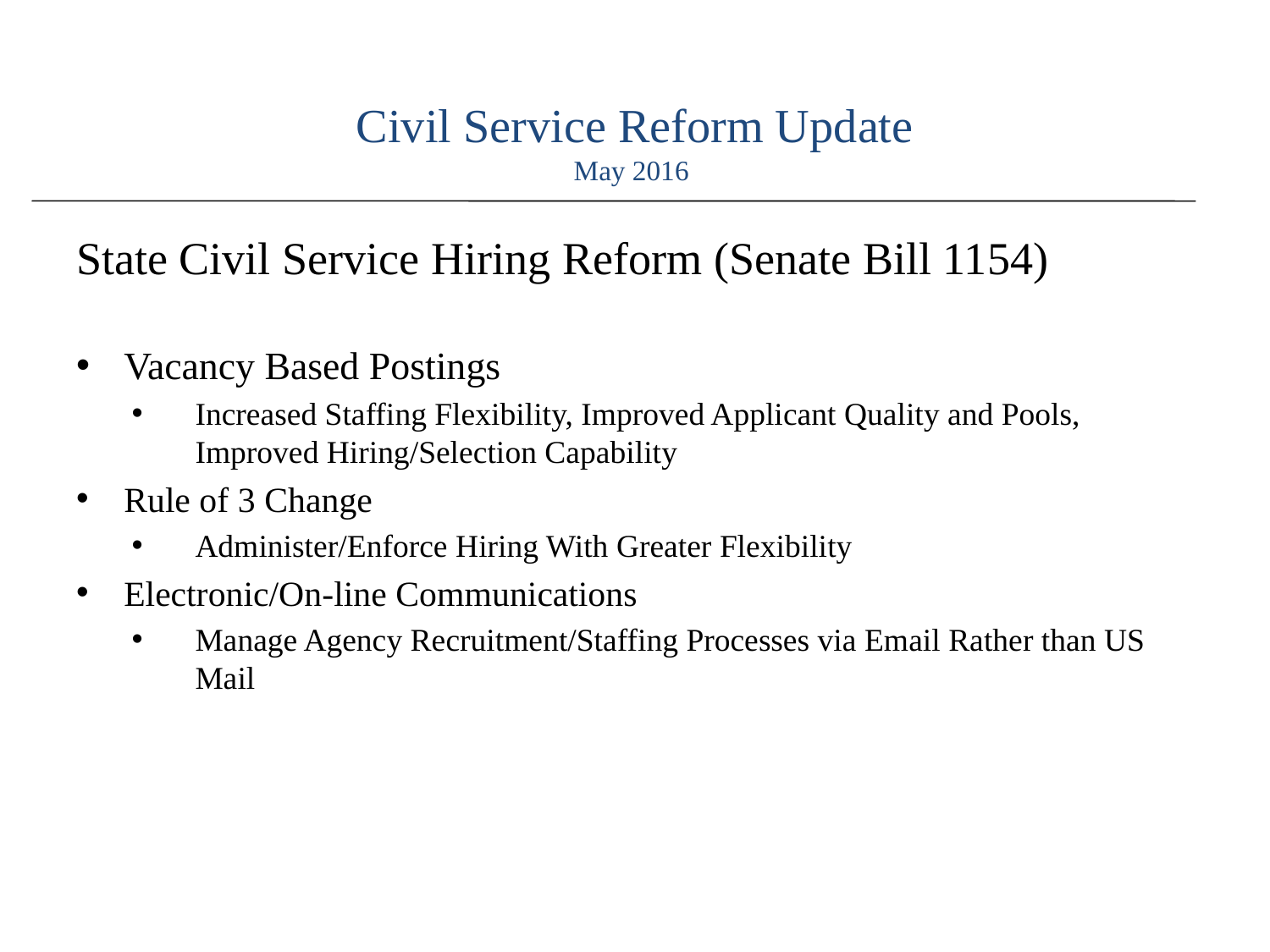

# Civil Service Reform Update May 2016
State Civil Service Hiring Reform (Senate Bill 1154)

Vacancy Based Postings
Increased Staffing Flexibility, Improved Applicant Quality and Pools, Improved Hiring/Selection Capability
Rule of 3 Change
Administer/Enforce Hiring With Greater Flexibility
Electronic/On-line Communications
Manage Agency Recruitment/Staffing Processes via Email Rather than US Mail